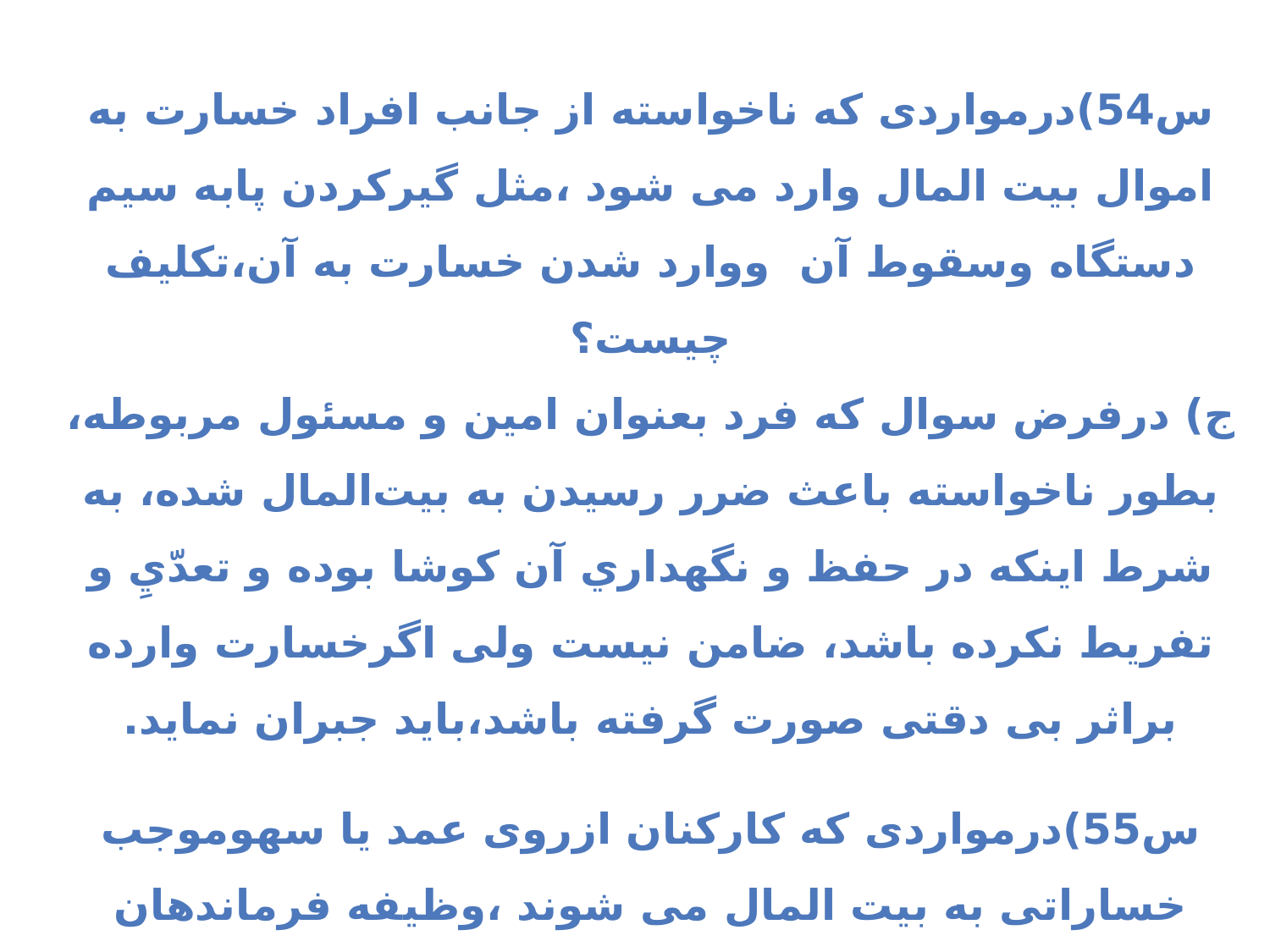

س54)درمواردی که ناخواسته از جانب افراد خسارت به اموال بیت المال وارد می شود ،مثل گیرکردن پابه سیم دستگاه وسقوط آن  ووارد شدن خسارت به آن،تکلیف چیست؟
ج) درفرض سوال که فرد بعنوان امين و مسئول مربوطه، بطور ناخواسته باعث ضرر رسيدن به بيت‌المال شده‌، به شرط اينكه در حفظ و نگهداري آن كوشا بوده و تعدّيِ و تفريط نکرده باشد، ضامن نيست ولی اگرخسارت وارده براثر بی دقتی صورت گرفته باشد،باید جبران نماید.

س55)درمواردی که کارکنان ازروی عمد یا سهوموجب خساراتی به بیت المال می شوند ،وظیفه فرماندهان چیست؟
ج)باید ضرروزیان وارده به بیت المال راطبق مقررات استیفاء نموده وحق گدشت ونادیده گرفتن آن راندارند.